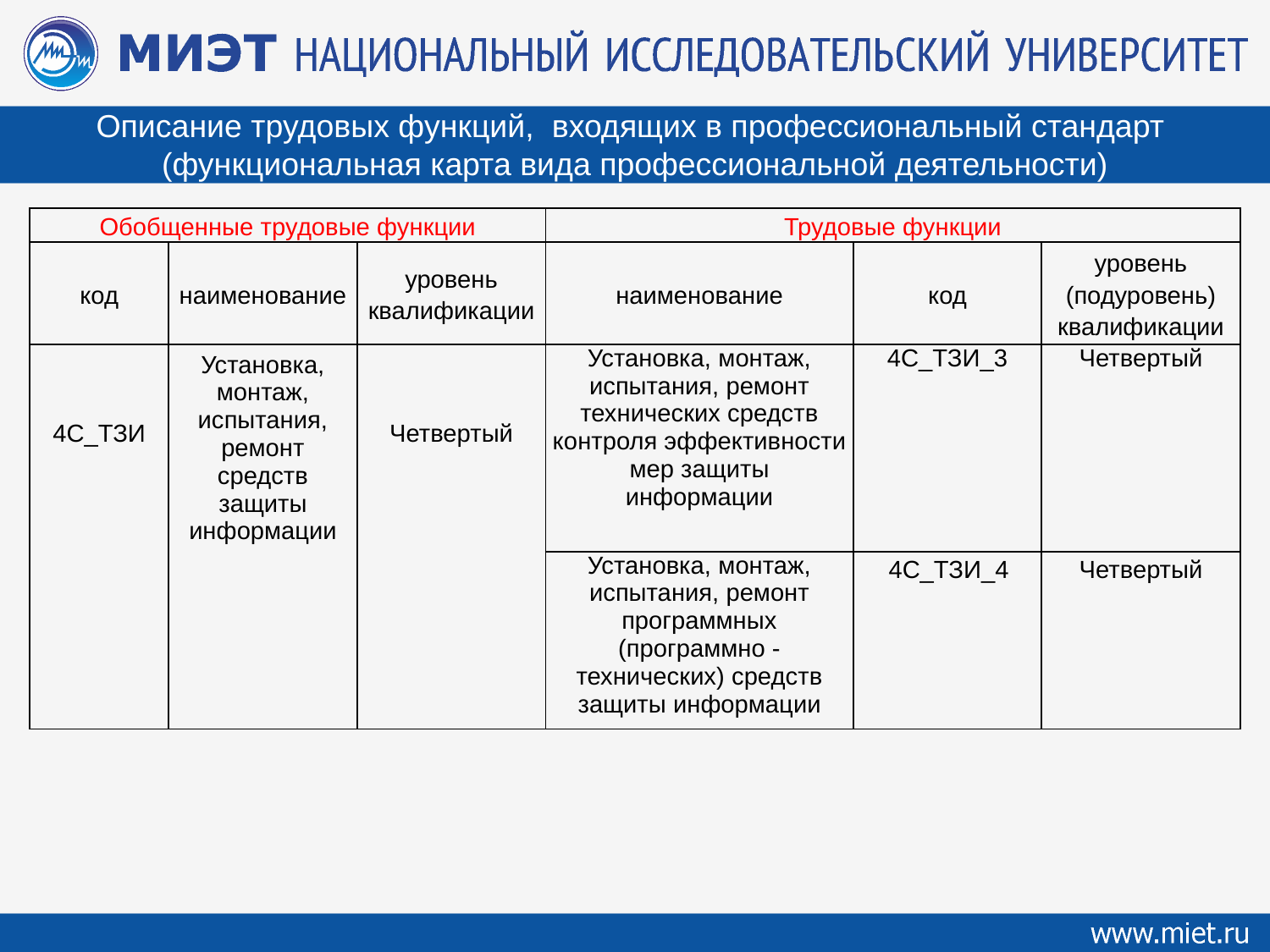

Описание трудовых функций,  входящих в профессиональный стандарт  (функциональная карта вида профессиональной деятельности)
| Обобщенные трудовые функции |  |  | Трудовые функции |  |  |
| --- | --- | --- | --- | --- | --- |
| код | наименование | уровень квалификации | наименование | код | уровень (подуровень) квалификации |
| 4С\_ТЗИ | Установка, монтаж, испытания, ремонт средств защиты информации | Четвертый | Установка, монтаж, испытания, ремонт технических средств контроля эффективности мер защиты информации | 4С\_ТЗИ\_3 | Четвертый |
|  |  |  | Установка, монтаж, испытания, ремонт программных (программно - технических) средств защиты информации | 4С\_ТЗИ\_4 | Четвертый |